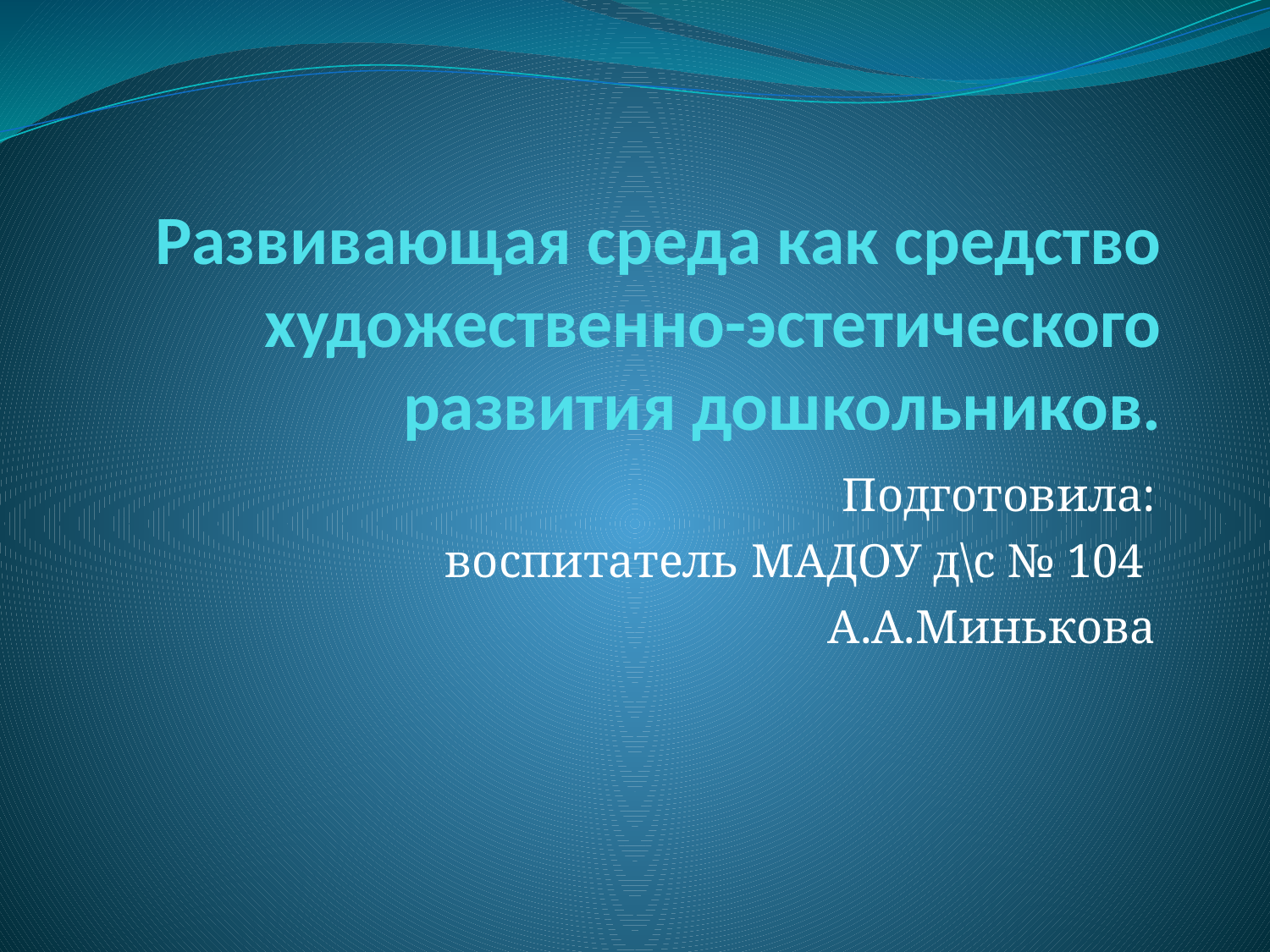

# Развивающая среда как средство художественно-эстетического развития дошкольников.
Подготовила:
 воспитатель МАДОУ д\с № 104
А.А.Минькова